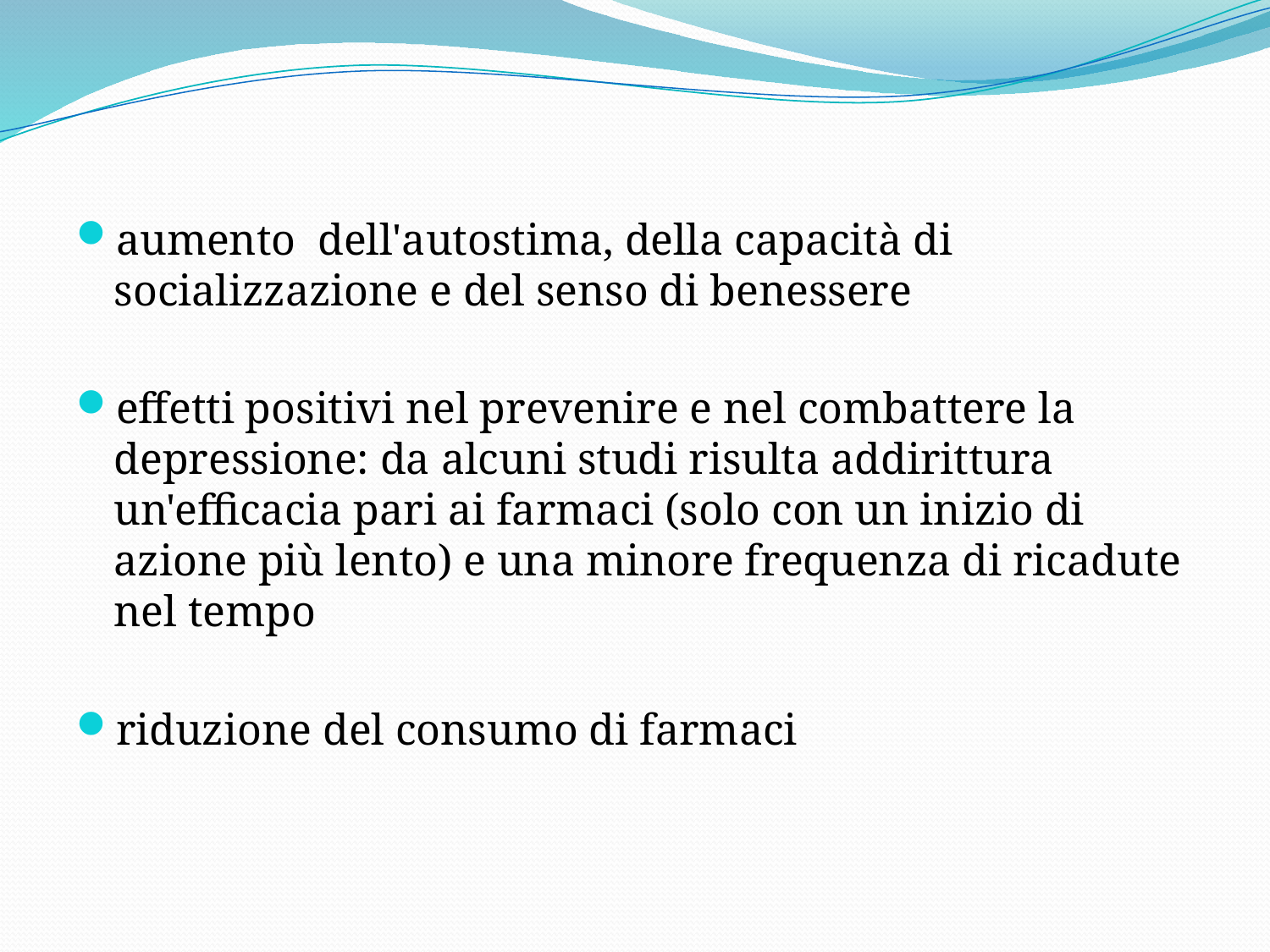

aumento  dell'autostima, della capacità di socializzazione e del senso di benessere

effetti positivi nel prevenire e nel combattere la depressione: da alcuni studi risulta addirittura un'efficacia pari ai farmaci (solo con un inizio di azione più lento) e una minore frequenza di ricadute nel tempo

riduzione del consumo di farmaci